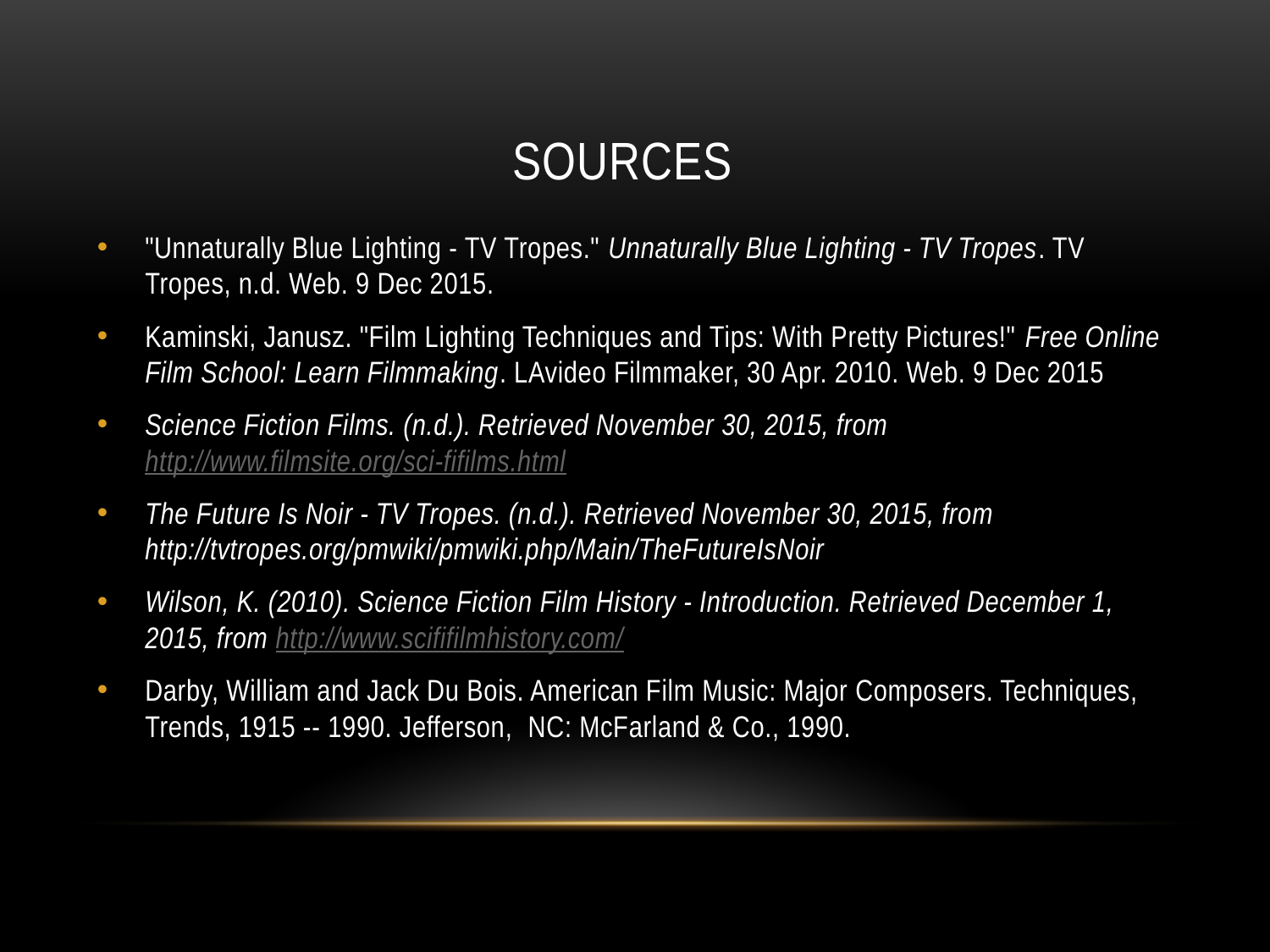

# Sources
"Unnaturally Blue Lighting - TV Tropes." Unnaturally Blue Lighting - TV Tropes. TV Tropes, n.d. Web. 9 Dec 2015.
Kaminski, Janusz. "Film Lighting Techniques and Tips: With Pretty Pictures!" Free Online Film School: Learn Filmmaking. LAvideo Filmmaker, 30 Apr. 2010. Web. 9 Dec 2015
Science Fiction Films. (n.d.). Retrieved November 30, 2015, from http://www.filmsite.org/sci-fifilms.html
The Future Is Noir - TV Tropes. (n.d.). Retrieved November 30, 2015, from http://tvtropes.org/pmwiki/pmwiki.php/Main/TheFutureIsNoir
Wilson, K. (2010). Science Fiction Film History - Introduction. Retrieved December 1, 2015, from http://www.scififilmhistory.com/
Darby, William and Jack Du Bois. American Film Music: Major Composers. Techniques, Trends, 1915 -- 1990. Jefferson,  NC: McFarland & Co., 1990.